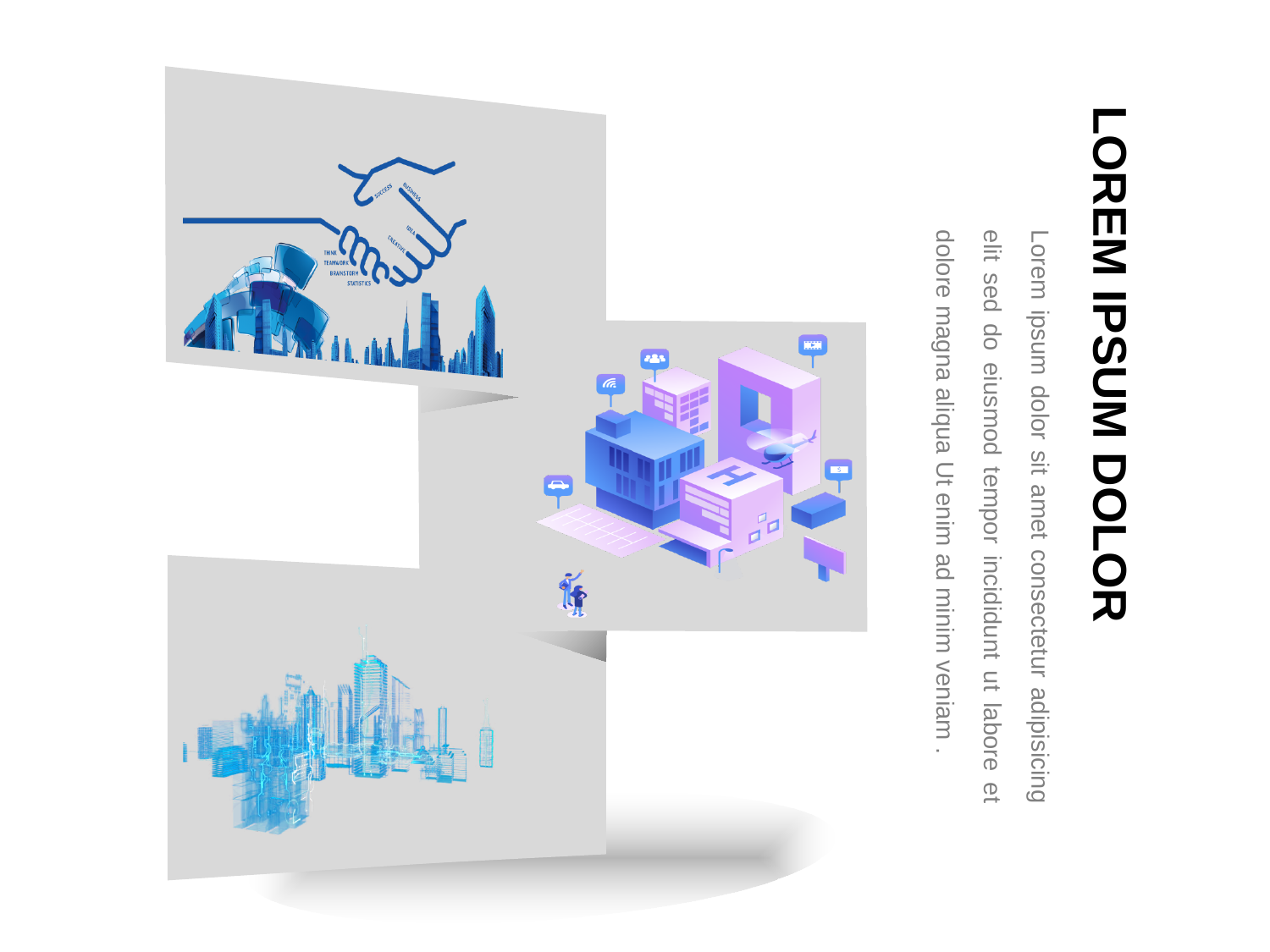

LOREM IPSUM DOLOR

Lorem ipsum dolor sit amet consectetur adipisicing elit sed do eiusmod tempor incididunt ut labore et dolore magna aliqua Ut enim ad minim veniam .